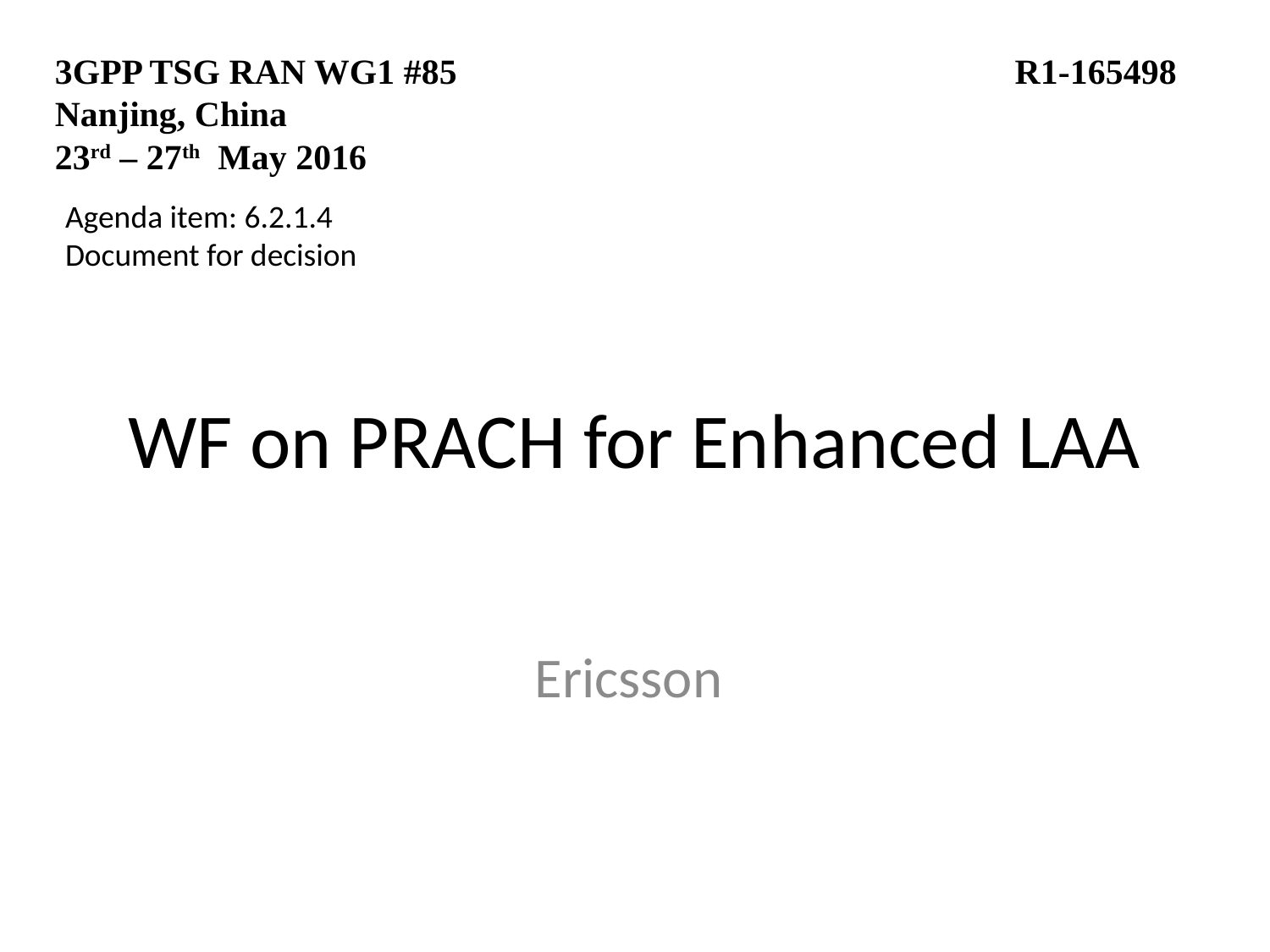

3GPP TSG RAN WG1 #85				        R1-165498
Nanjing, China
23rd – 27th  May 2016
Agenda item: 6.2.1.4
Document for decision
# WF on PRACH for Enhanced LAA
Ericsson